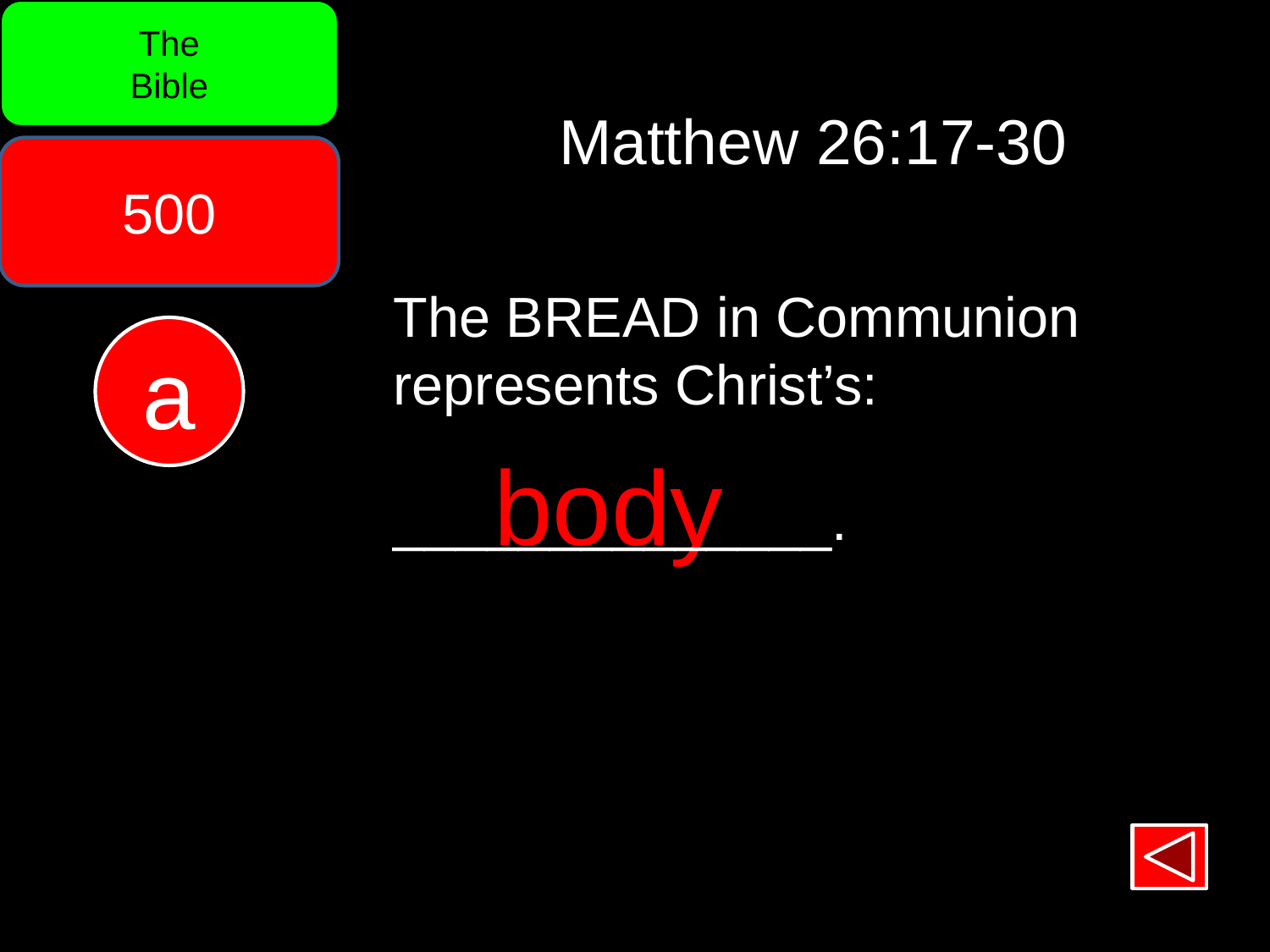

The
Bible
Matthew 26:17-30
500
The BREAD in Communion
represents Christ’s:

______________.
a
body